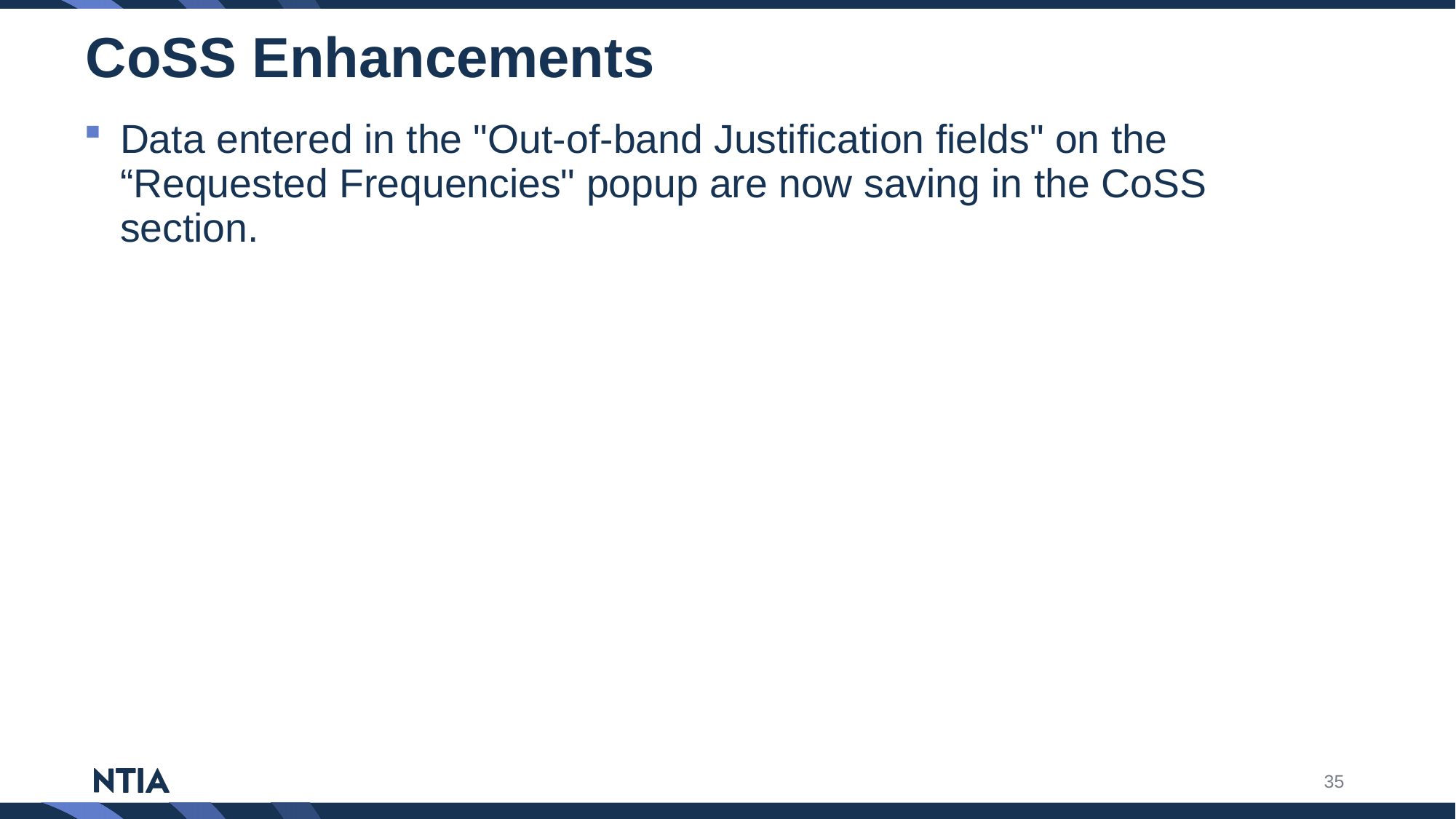

# CoSS Enhancements
Data entered in the "Out-of-band Justification fields" on the “Requested Frequencies" popup are now saving in the CoSS section.
35